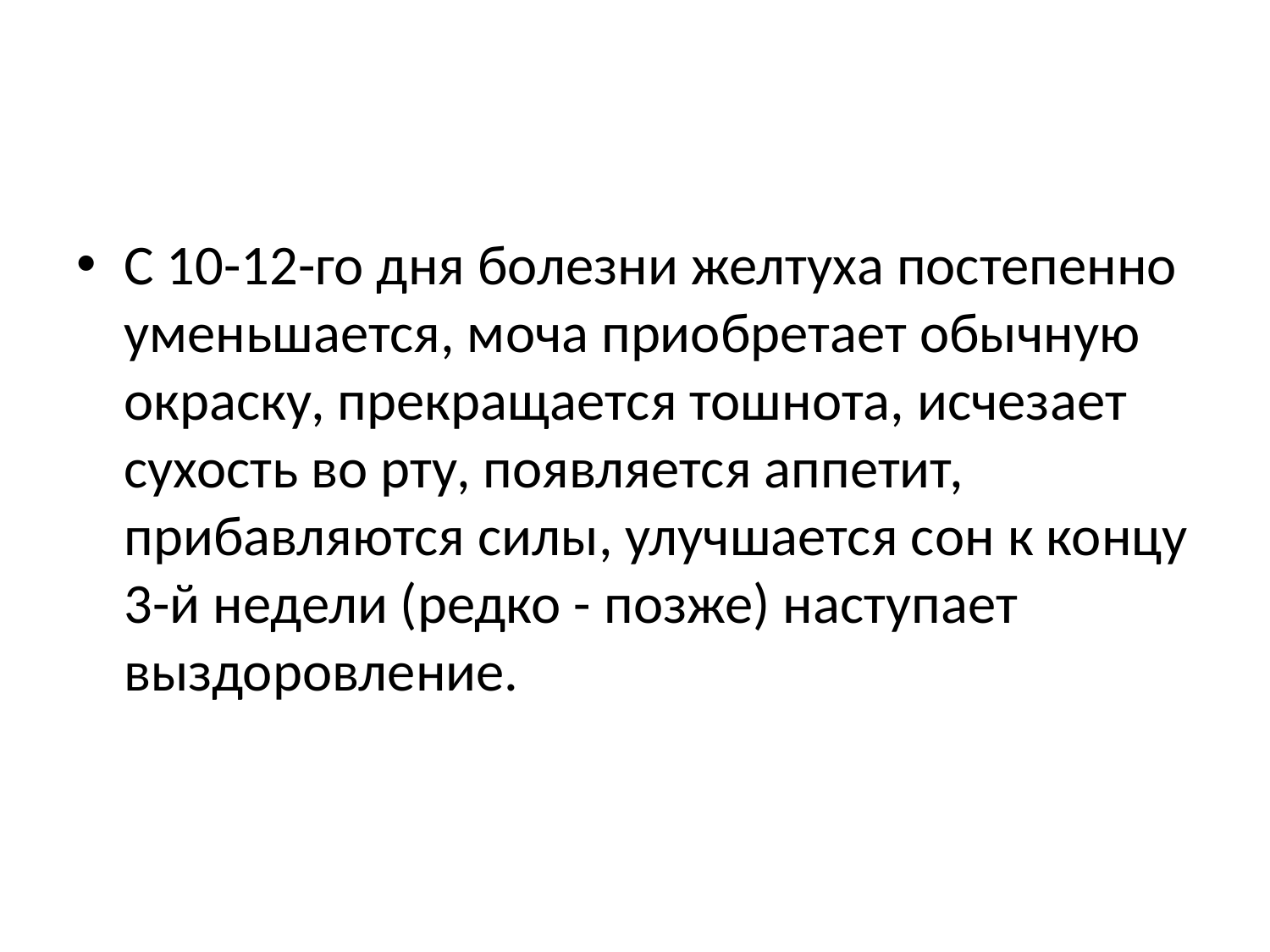

#
С 10-12-го дня болезни желтуха постепенно уменьшается, моча приобретает обычную окраску, прекращается тошнота, исчезает сухость во рту, появляется аппетит, прибавляются силы, улучшается сон к концу 3-й недели (редко - позже) наступает выздоровление.